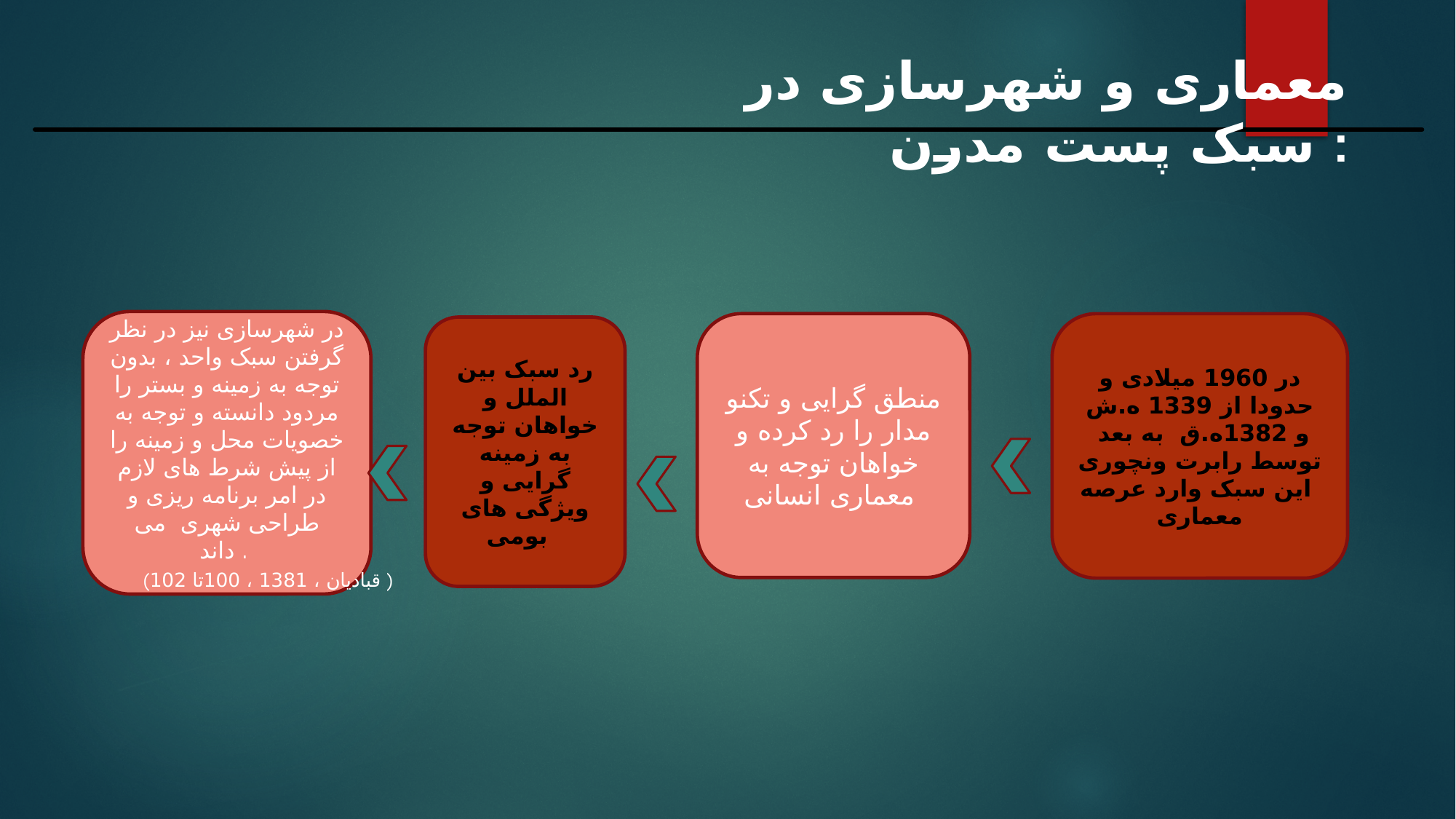

معماری و شهرسازی در  سبک پست مدرن :

در شهرسازی نیز در نظر گرفتن سبک واحد ، بدون توجه به زمینه و بستر را مردود دانسته و توجه به خصویات محل و زمینه را از پیش شرط های لازم در امر برنامه ریزی و طراحی شهری  می داند .

منطق گرایی و تکنو مدار را رد کرده و خواهان توجه به معماری انسانی
در 1960 میلادی و حدودا از 1339 ه.ش و 1382ه.ق  به بعد  توسط رابرت ونچوری  این سبک وارد عرصه معماری
رد سبک بین الملل و خواهان توجه به زمینه گرایی و ویژگی های بومی

(قبادیان ، 1381 ، 100تا 102 )